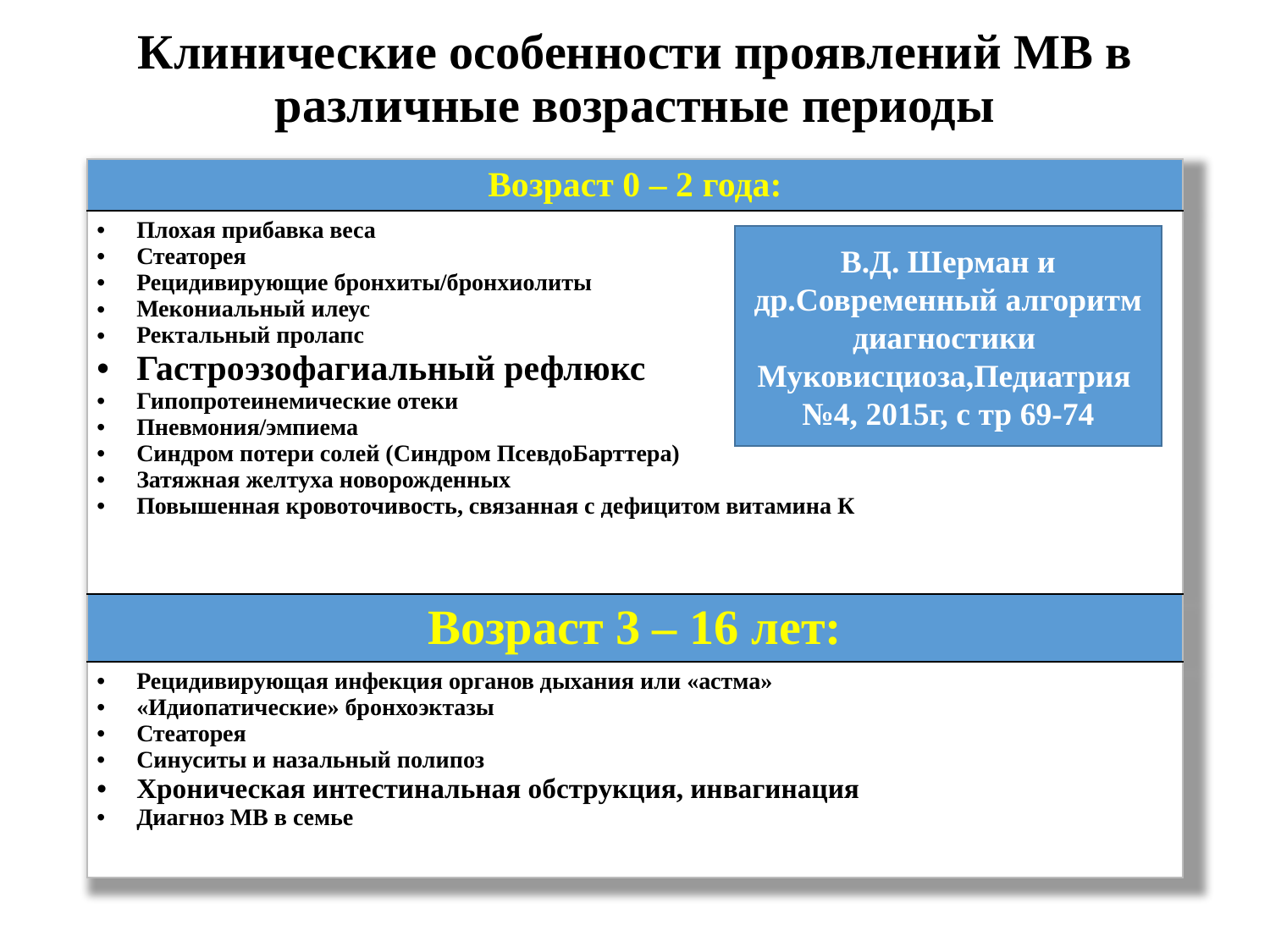

# Клинические особенности проявлений МВ в различные возрастные периоды
| Возраст 0 – 2 года: |
| --- |
| Плохая прибавка веса Стеаторея Рецидивирующие бронхиты/бронхиолиты Мекониальный илеус Ректальный пролапс Гастроэзофагиальный рефлюкс Гипопротеинемические отеки Пневмония/эмпиема Синдром потери солей (Синдром ПсевдоБарттера) Затяжная желтуха новорожденных Повышенная кровоточивость, связанная с дефицитом витамина К |
| Возраст 3 – 16 лет: |
| Рецидивирующая инфекция органов дыхания или «астма» «Идиопатические» бронхоэктазы Стеаторея Синуситы и назальный полипоз Хроническая интестинальная обструкция, инвагинация Диагноз МВ в семье |
В.Д. Шерман и др.Современный алгоритм диагностики
Муковисциоза,Педиатрия  №4, 2015г, с тр 69-74